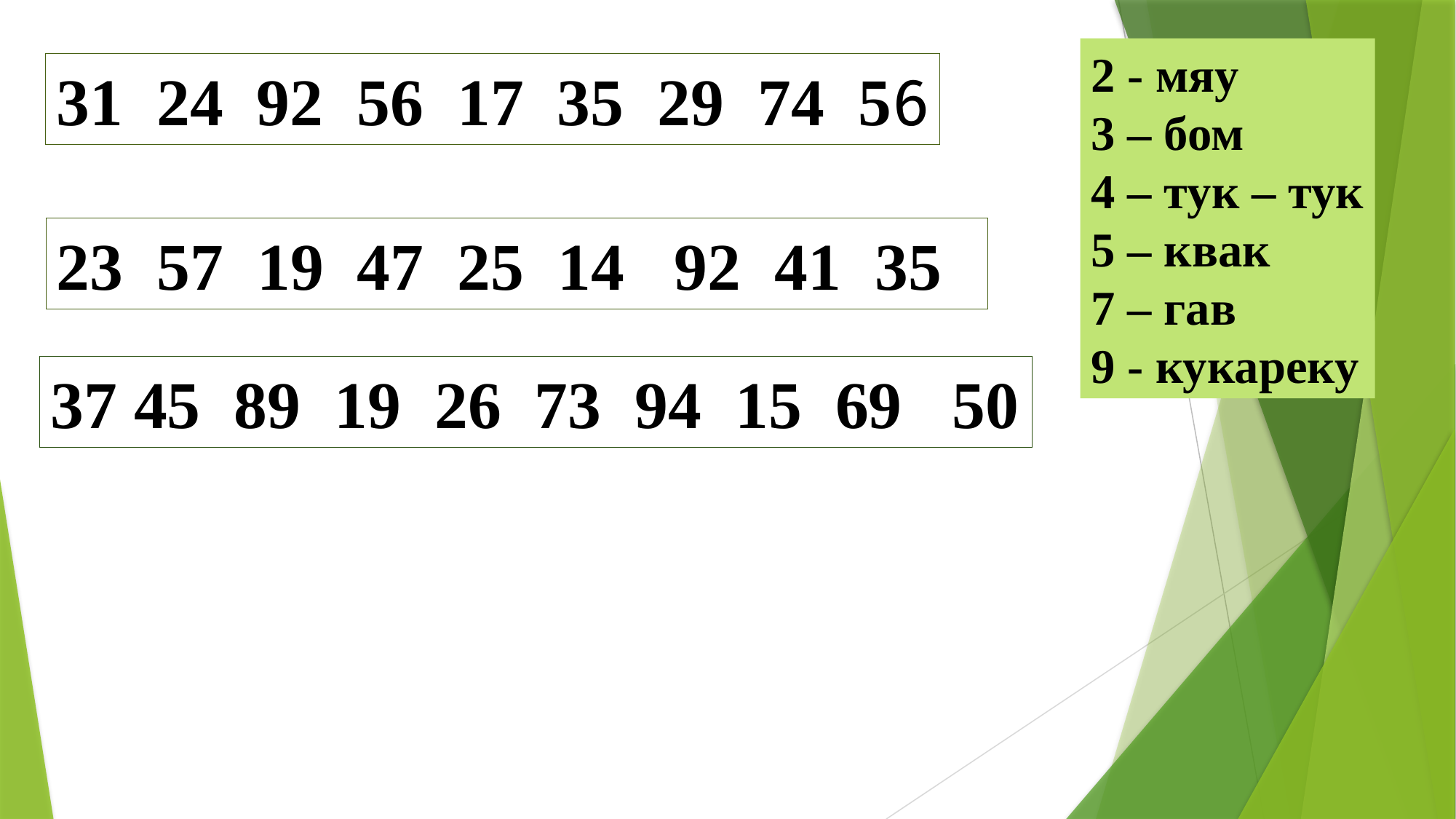

2 - мяу
3 – бом
4 – тук – тук
5 – квак
7 – гав
9 - кукареку
31  24  92  56  17  35  29  74  56
23  57  19  47  25  14   92  41  35
37 45  89  19  26  73  94  15  69   50